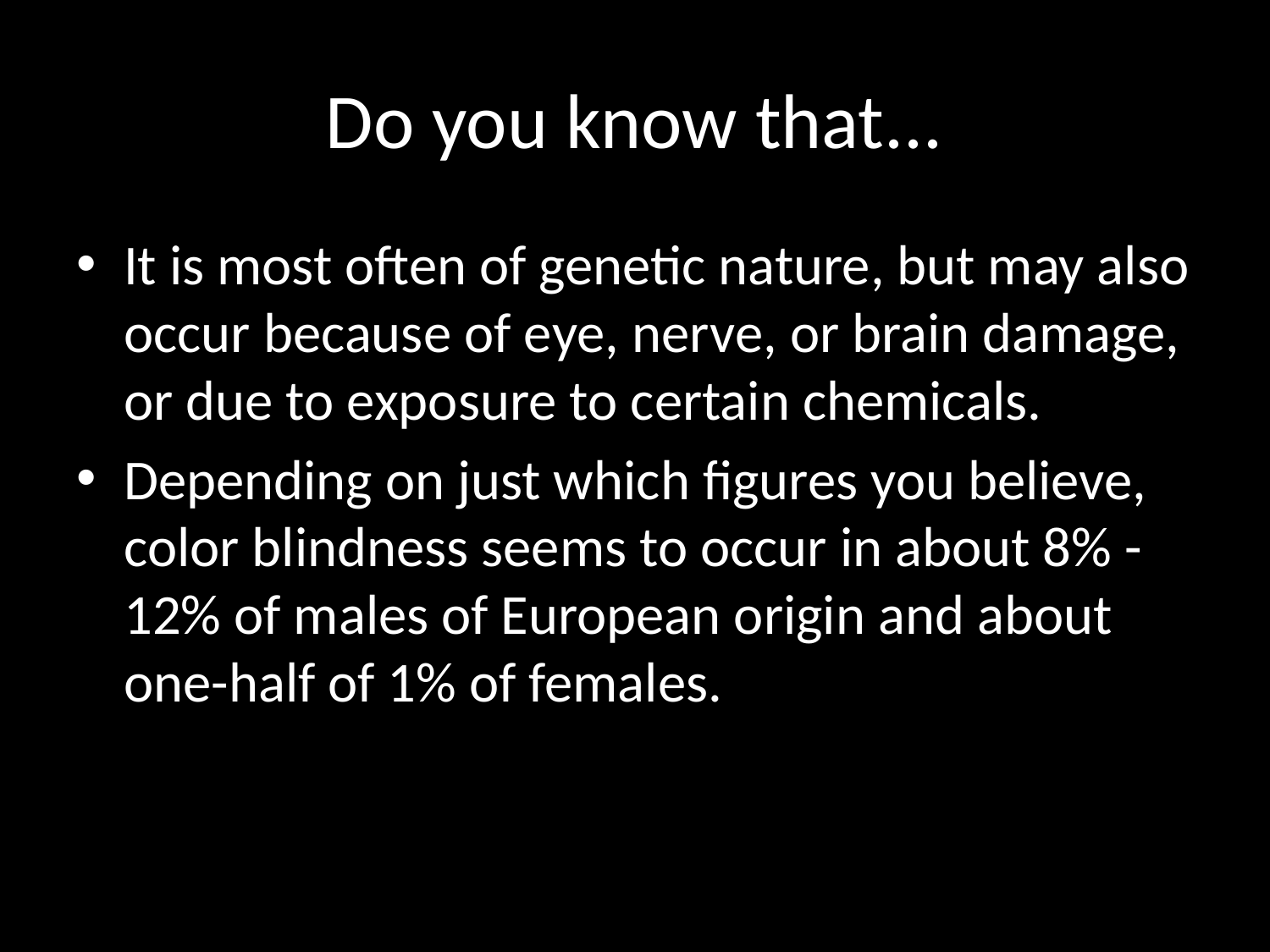

# Do you know that...
It is most often of genetic nature, but may also occur because of eye, nerve, or brain damage, or due to exposure to certain chemicals.
Depending on just which figures you believe, color blindness seems to occur in about 8% - 12% of males of European origin and about one-half of 1% of females.